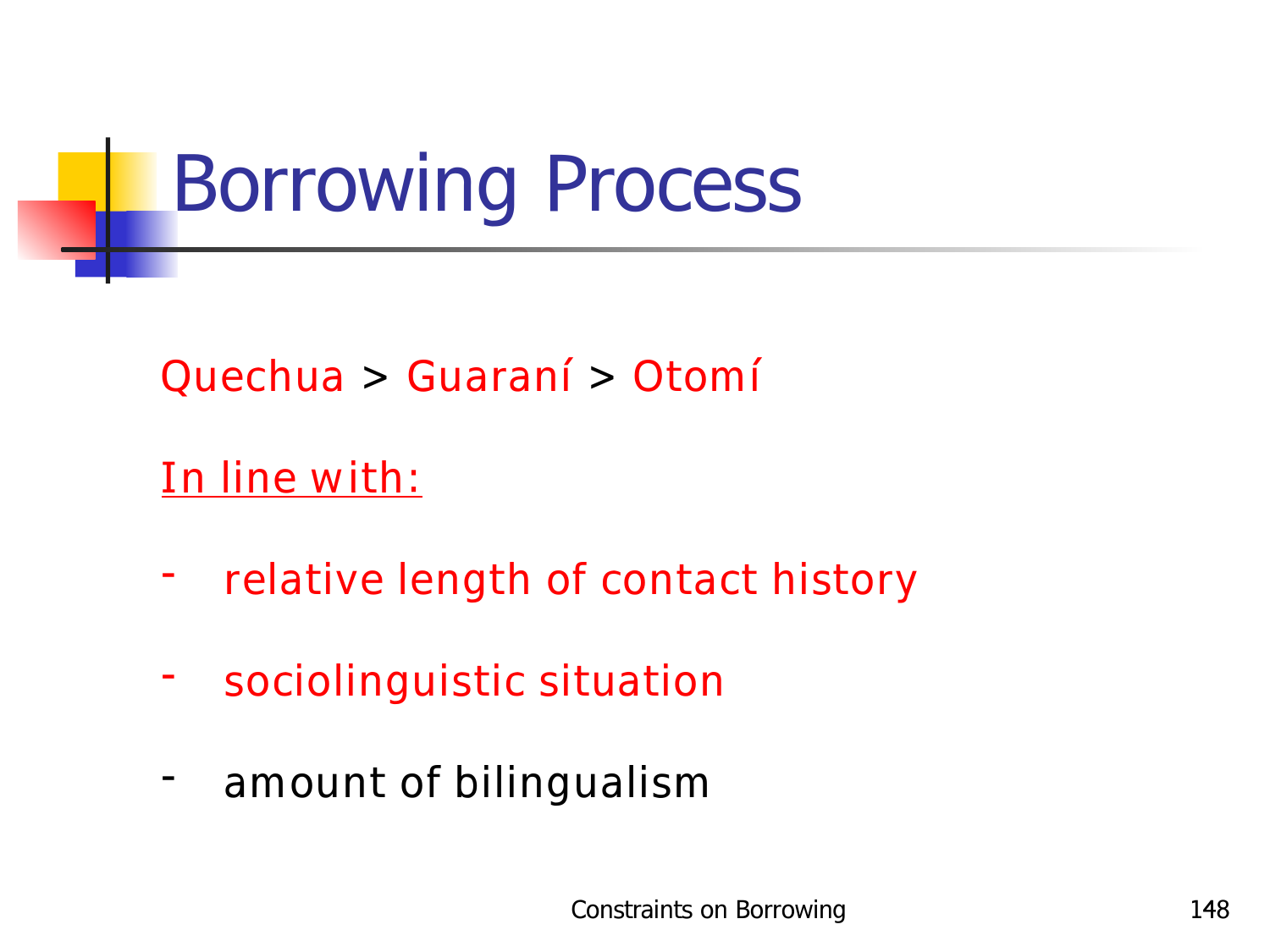

# Borrowing Process
Quechua > Guaraní > Otomí

In line with:

relative length of contact history

sociolinguistic situation

amount of bilingualism
Constraints on Borrowing
148